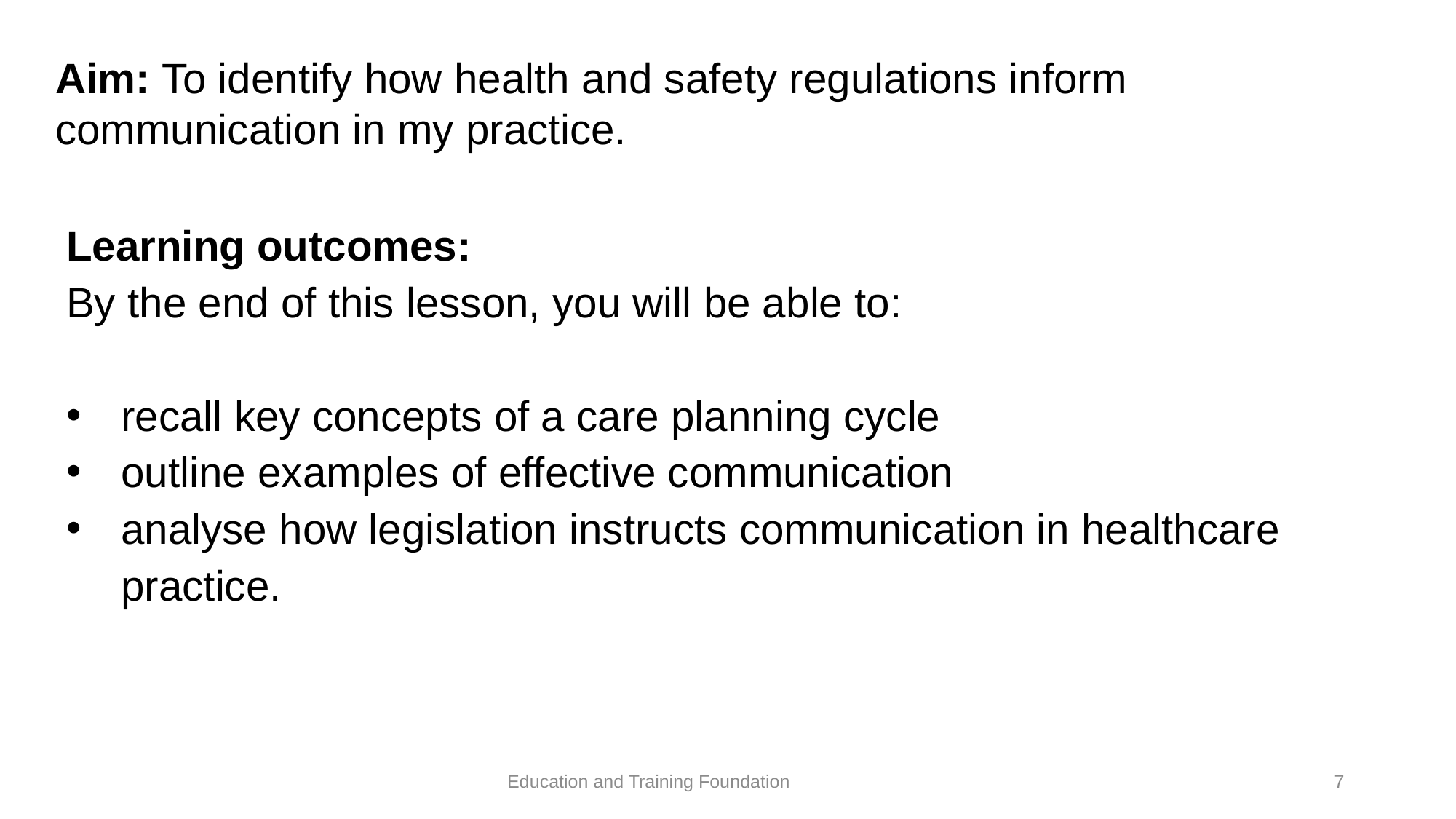

# Aim: To identify how health and safety regulations inform communication in my practice.
Learning outcomes:
By the end of this lesson, you will be able to:

recall key concepts of a care planning cycle
outline examples of effective communication
analyse how legislation instructs communication in healthcare practice.
7
Education and Training Foundation